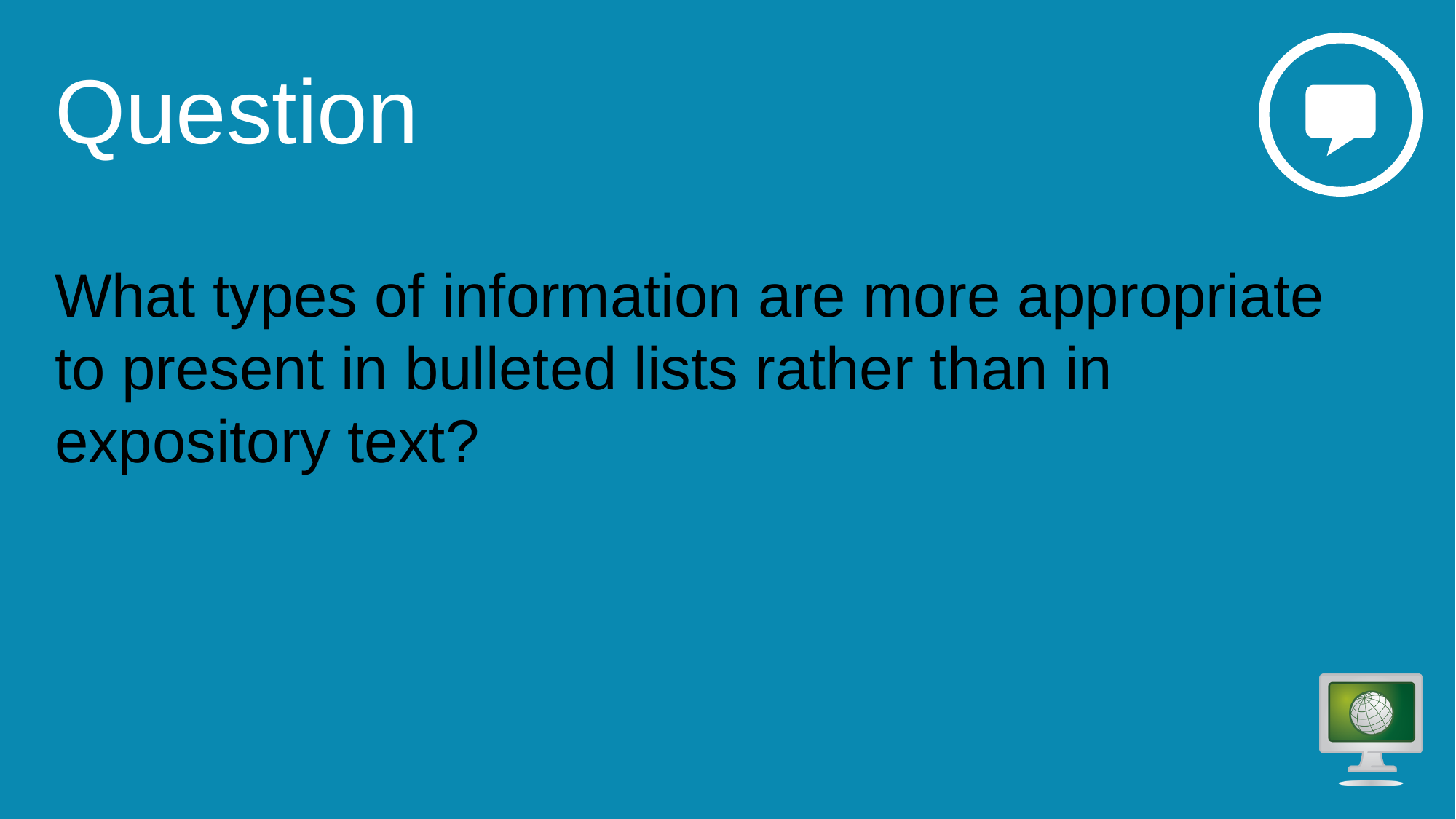

# Question 1
What types of information are more appropriate to present in bulleted lists rather than in expository text?